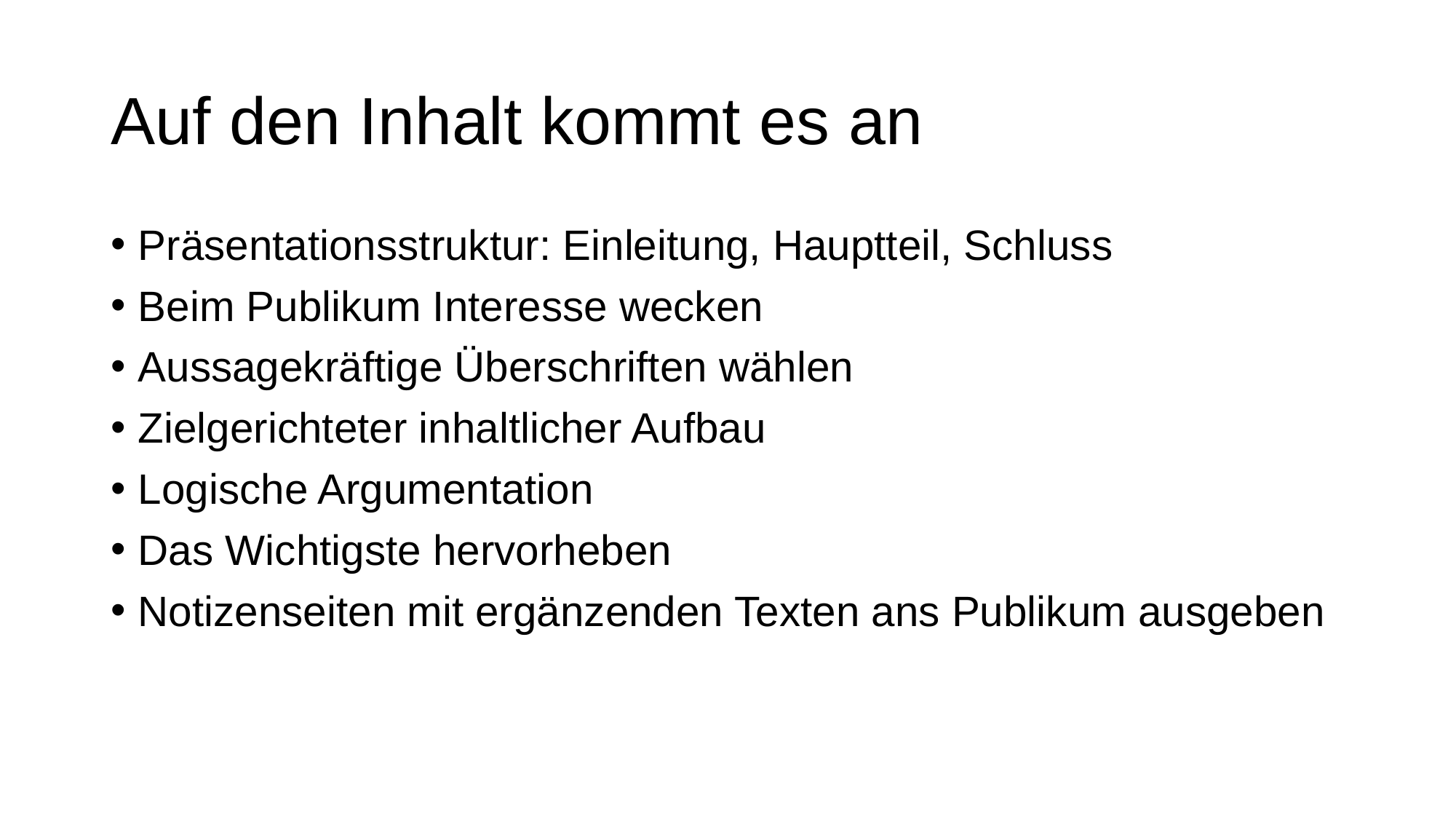

# Auf den Inhalt kommt es an
Präsentationsstruktur: Einleitung, Hauptteil, Schluss
Beim Publikum Interesse wecken
Aussagekräftige Überschriften wählen
Zielgerichteter inhaltlicher Aufbau
Logische Argumentation
Das Wichtigste hervorheben
Notizenseiten mit ergänzenden Texten ans Publikum ausgeben